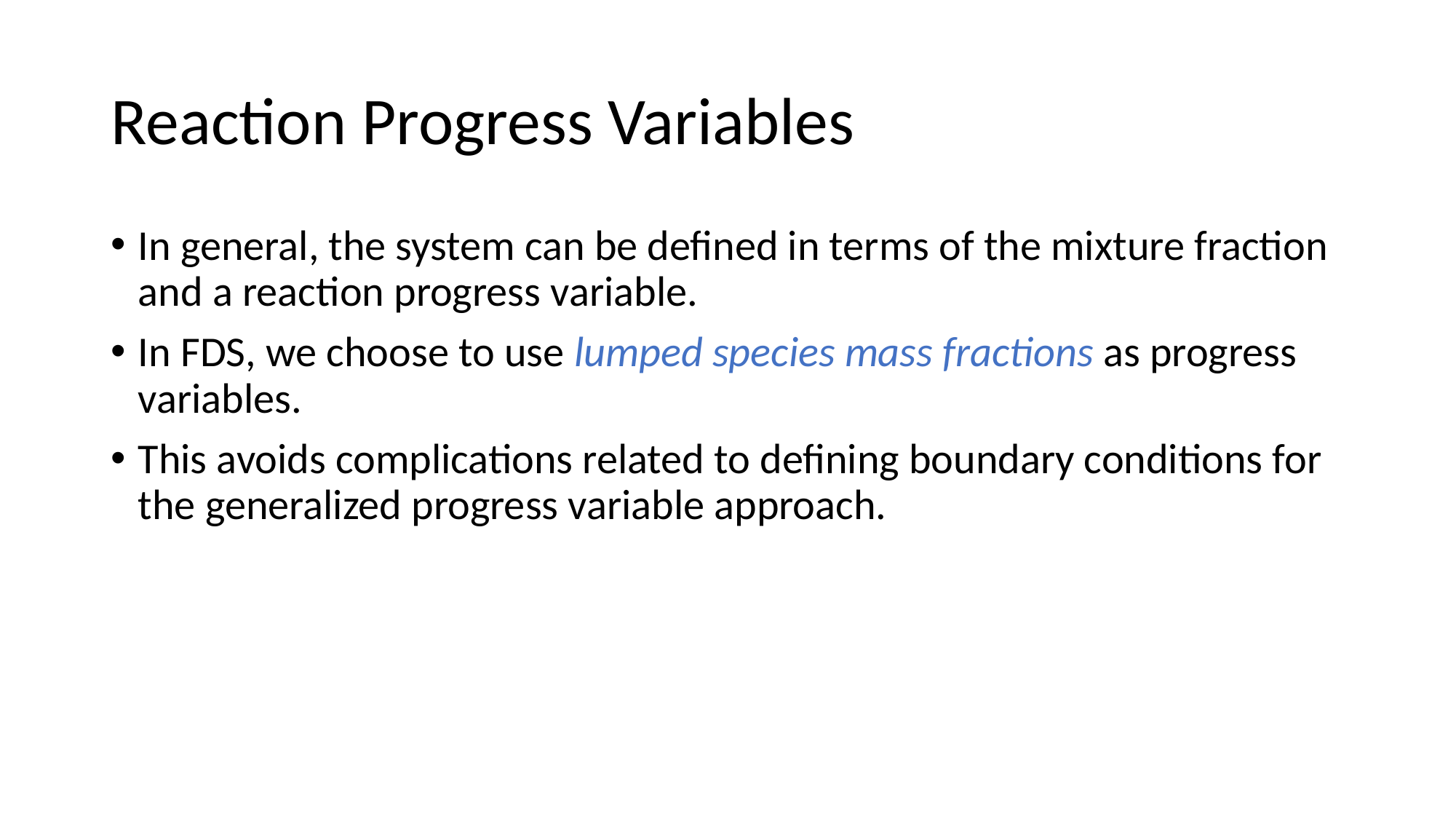

# Reaction Progress Variables
In general, the system can be defined in terms of the mixture fraction and a reaction progress variable.
In FDS, we choose to use lumped species mass fractions as progress variables.
This avoids complications related to defining boundary conditions for the generalized progress variable approach.